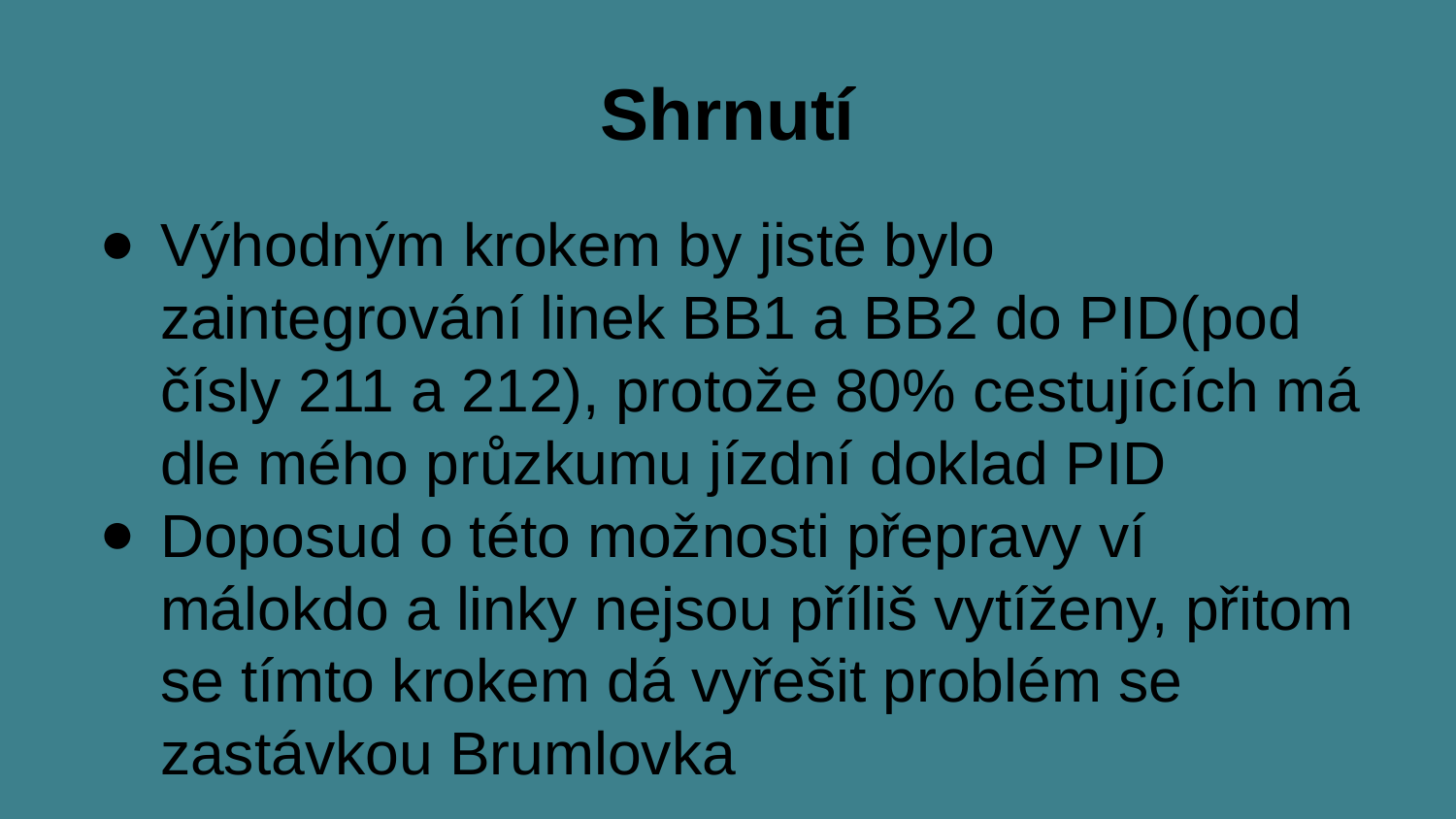

# Shrnutí
Výhodným krokem by jistě bylo zaintegrování linek BB1 a BB2 do PID(pod čísly 211 a 212), protože 80% cestujících má dle mého průzkumu jízdní doklad PID
Doposud o této možnosti přepravy ví málokdo a linky nejsou příliš vytíženy, přitom se tímto krokem dá vyřešit problém se zastávkou Brumlovka